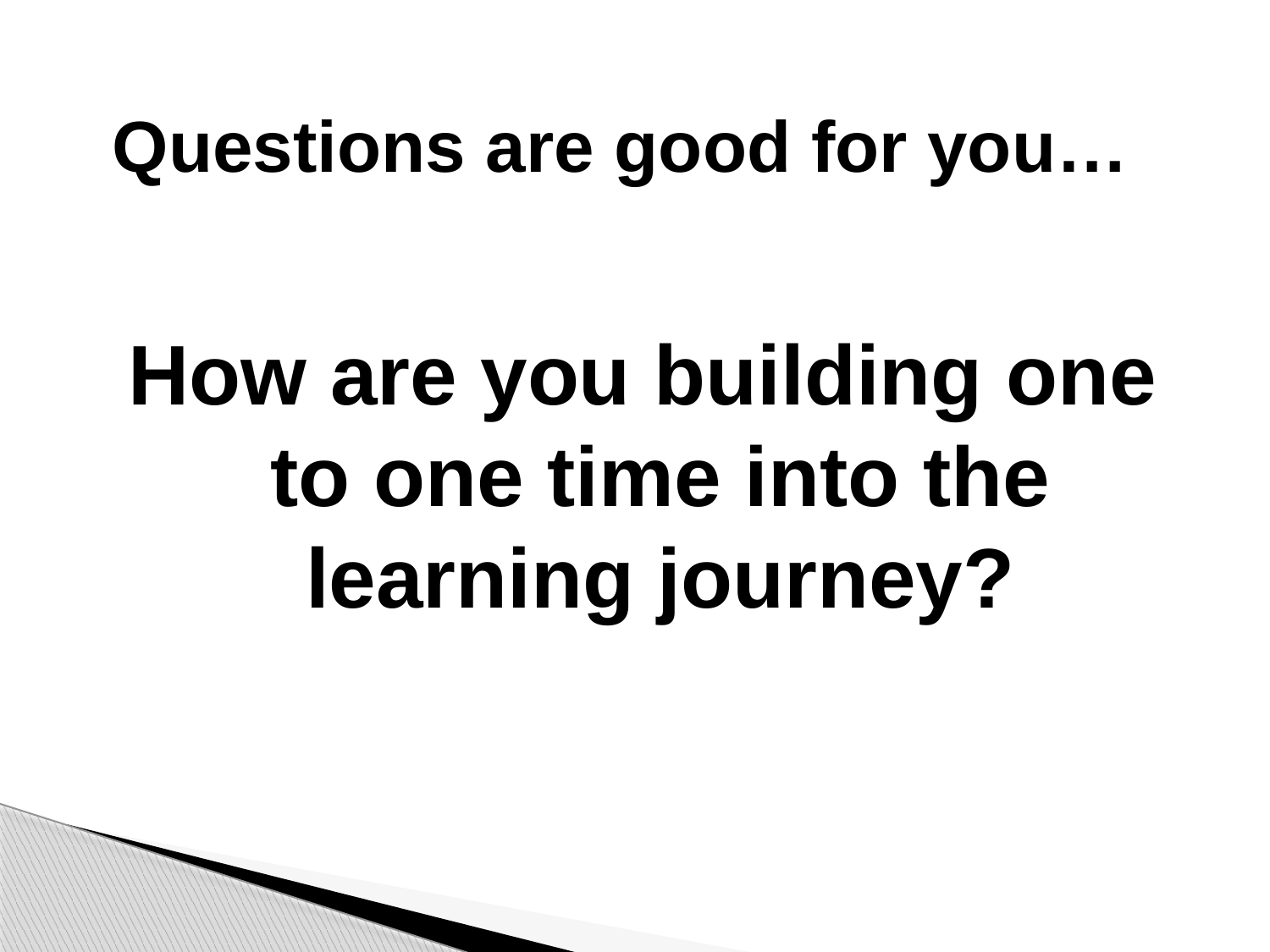

# Questions are good for you…

How are you building one to one time into the learning journey?